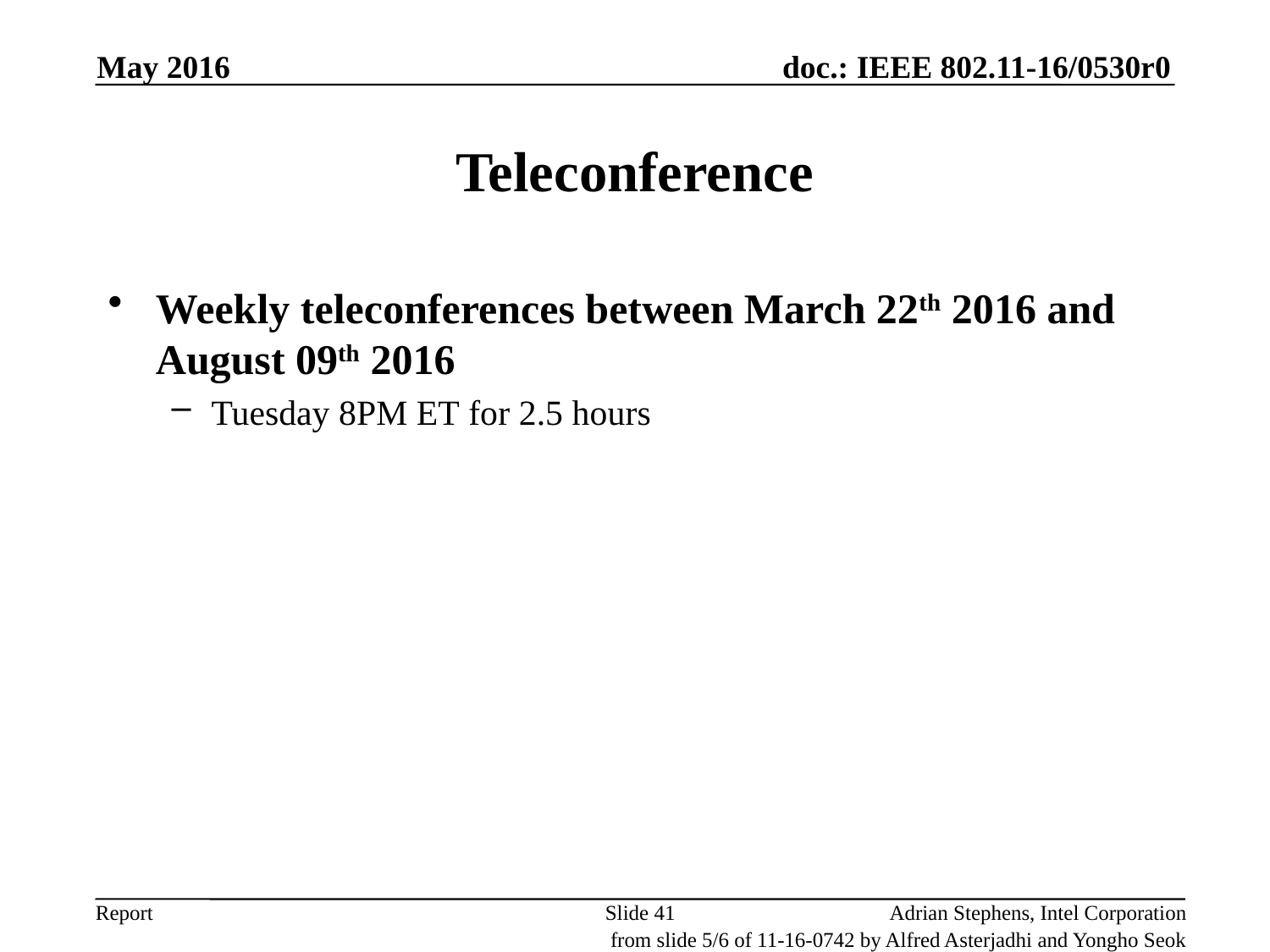

May 2016
# Teleconference
Weekly teleconferences between March 22th 2016 and August 09th 2016
Tuesday 8PM ET for 2.5 hours
Slide 41
Adrian Stephens, Intel Corporation
from slide 5/6 of 11-16-0742 by Alfred Asterjadhi and Yongho Seok